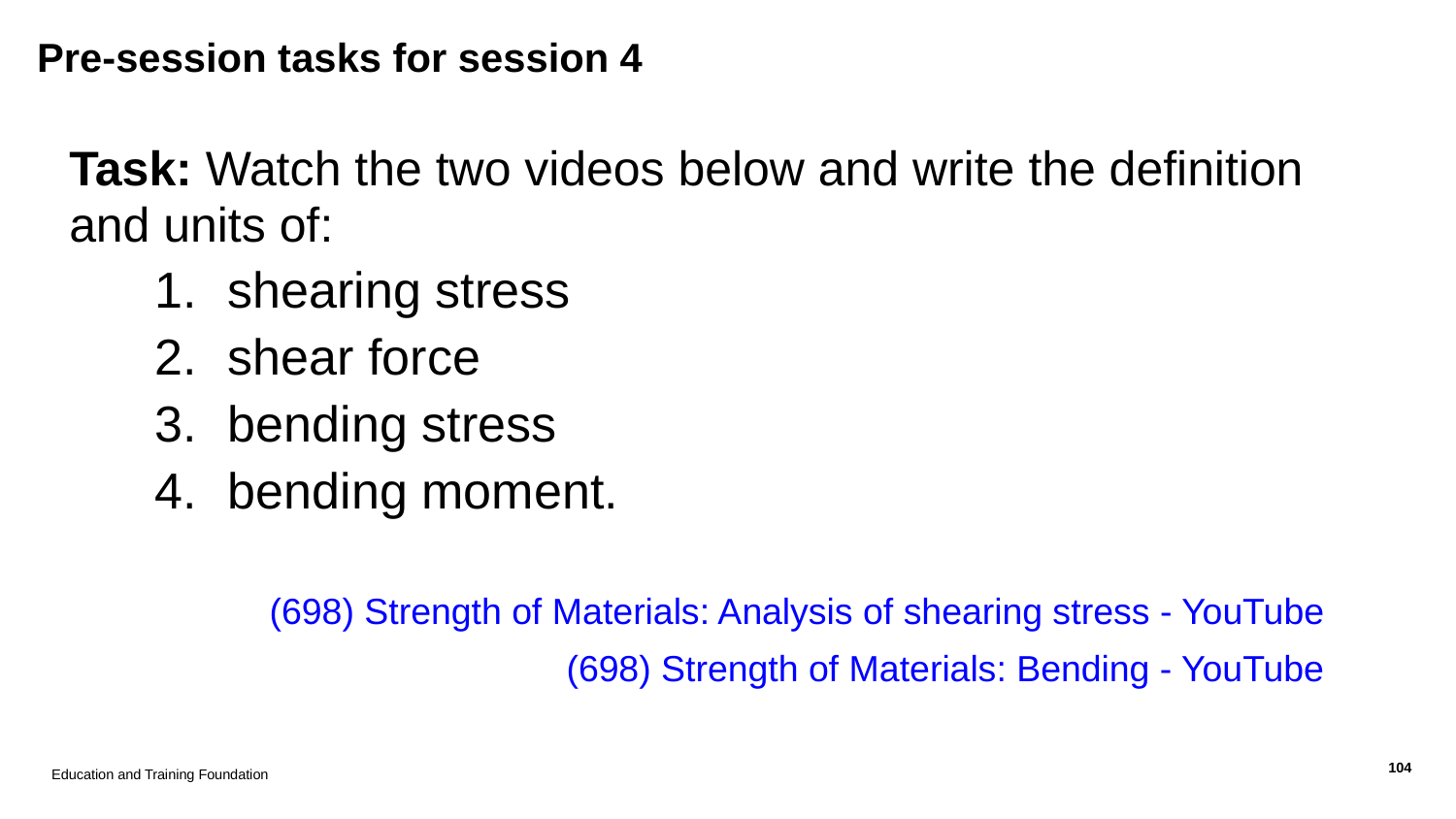

# Pre-session tasks for session 4
Task: Watch the two videos below and write the definition and units of:
shearing stress
shear force
bending stress
bending moment.

(698) Strength of Materials: Analysis of shearing stress - YouTube
(698) Strength of Materials: Bending - YouTube

Education and Training Foundation
104